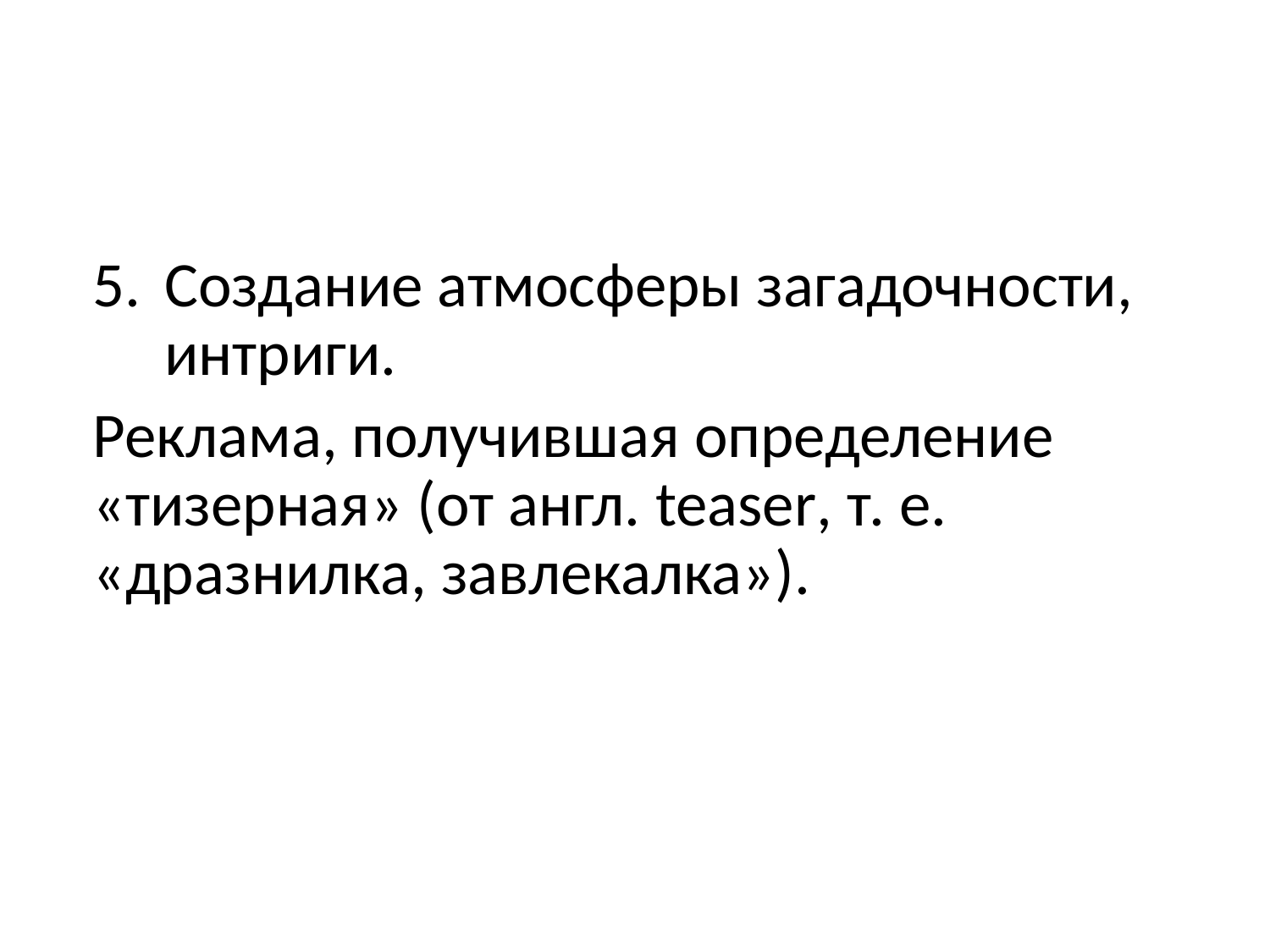

Создание атмосферы загадочности, интриги.
Реклама, получившая определение «тизерная» (от англ. teaser, т. е. «дразнилка, завлекалка»).